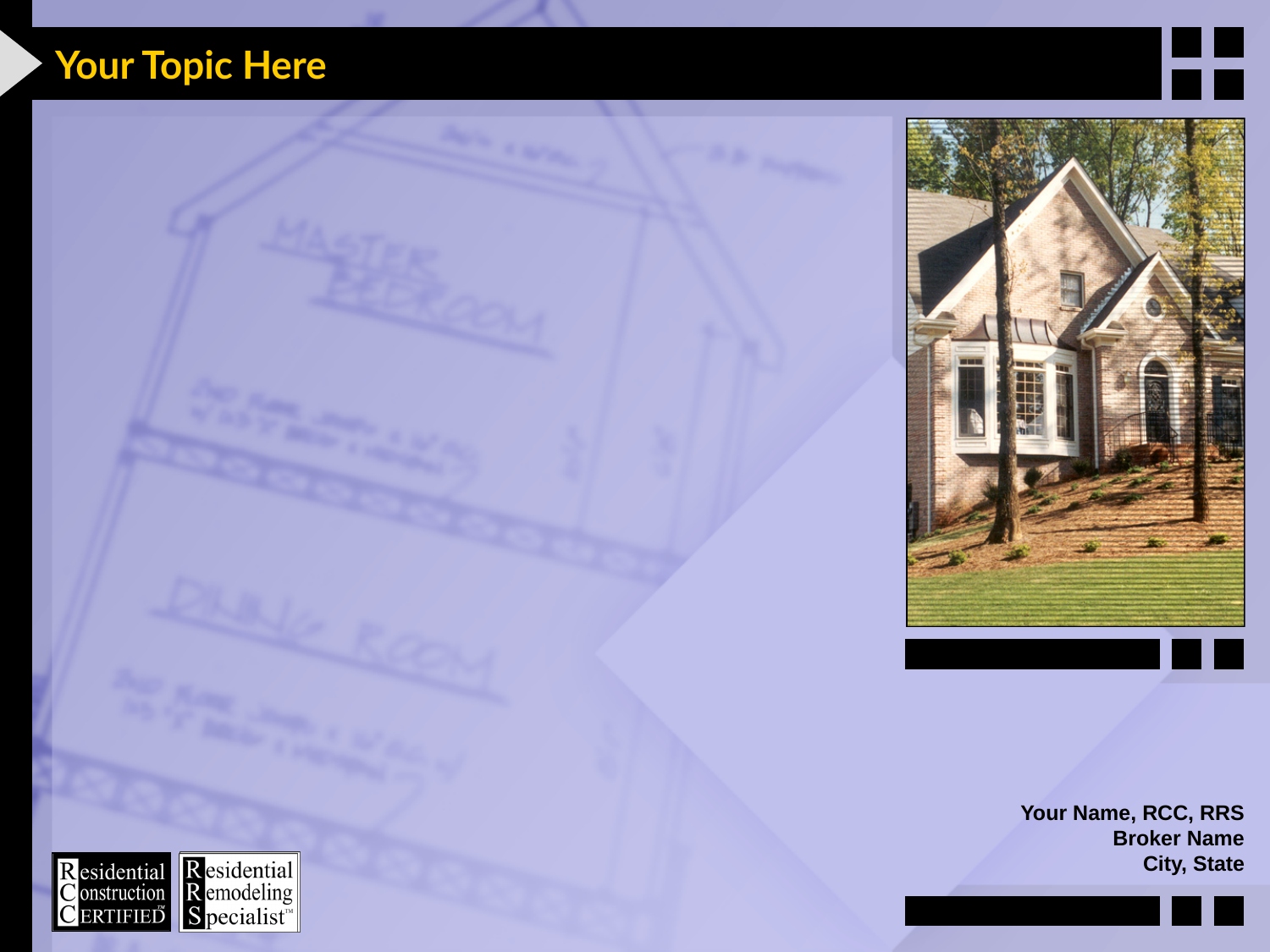

# Your Topic Here

Your Name, RCC, RRS
Broker Name
City, State